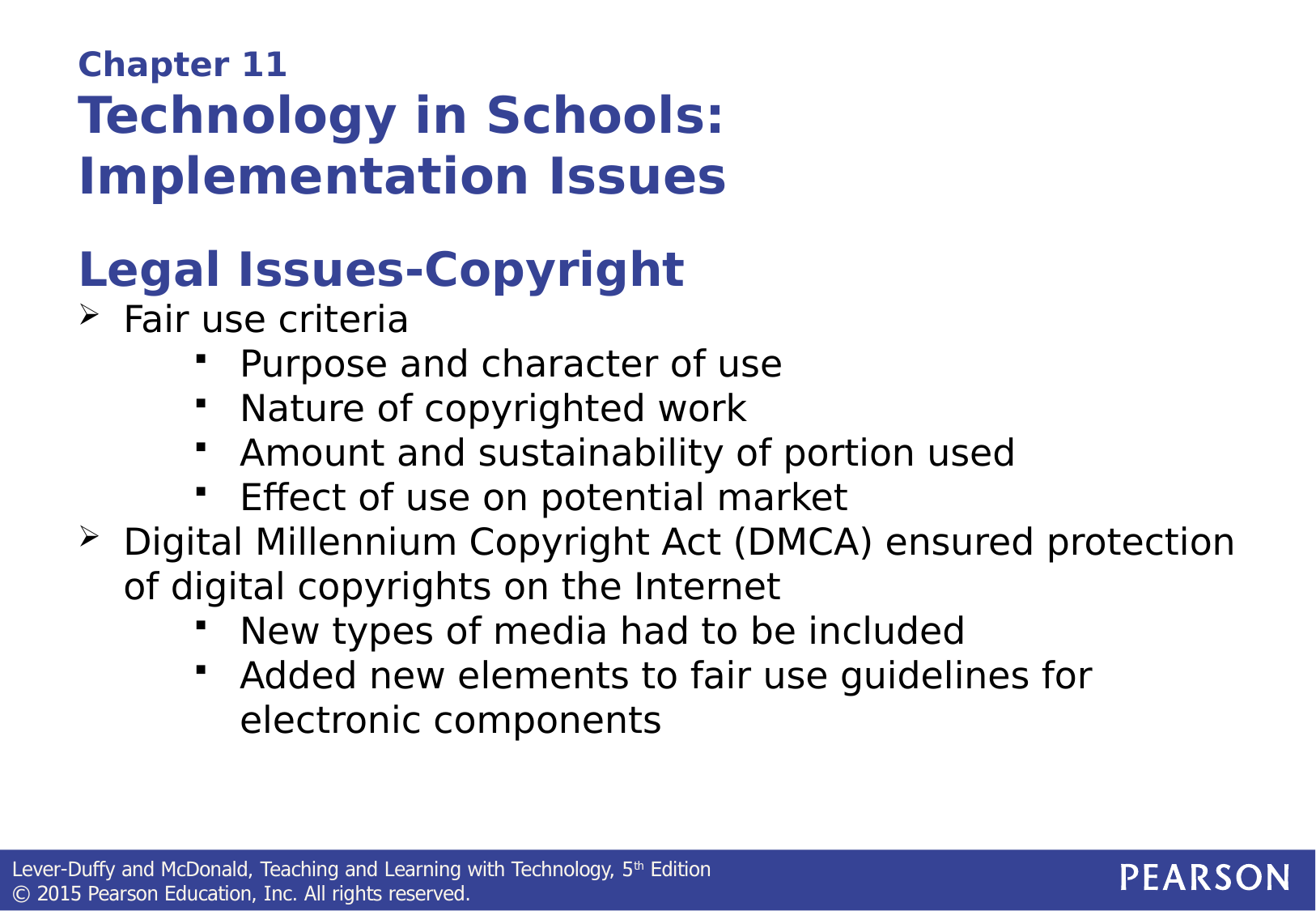

# Chapter 11 Technology in Schools: Implementation Issues
Legal Issues-Copyright
Fair use criteria
Purpose and character of use
Nature of copyrighted work
Amount and sustainability of portion used
Effect of use on potential market
Digital Millennium Copyright Act (DMCA) ensured protection of digital copyrights on the Internet
New types of media had to be included
Added new elements to fair use guidelines for electronic components